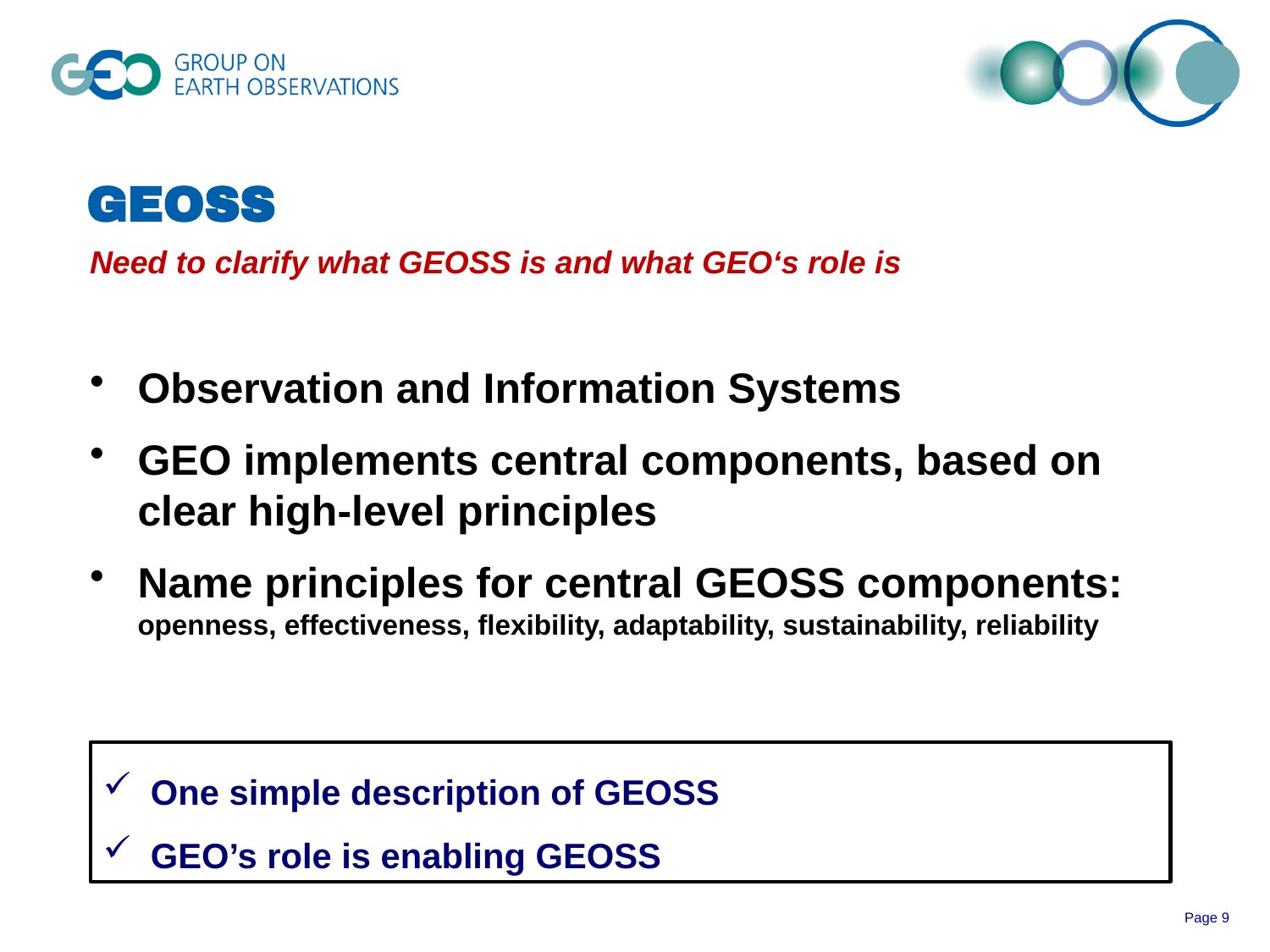

# GEOSS
Need to clarify what GEOSS is and what GEO‘s role is

Observation and Information Systems
GEO implements central components, based on clear high-level principles
Name principles for central GEOSS components: openness, effectiveness, flexibility, adaptability, sustainability, reliability
One simple description of GEOSS
GEO’s role is enabling GEOSS